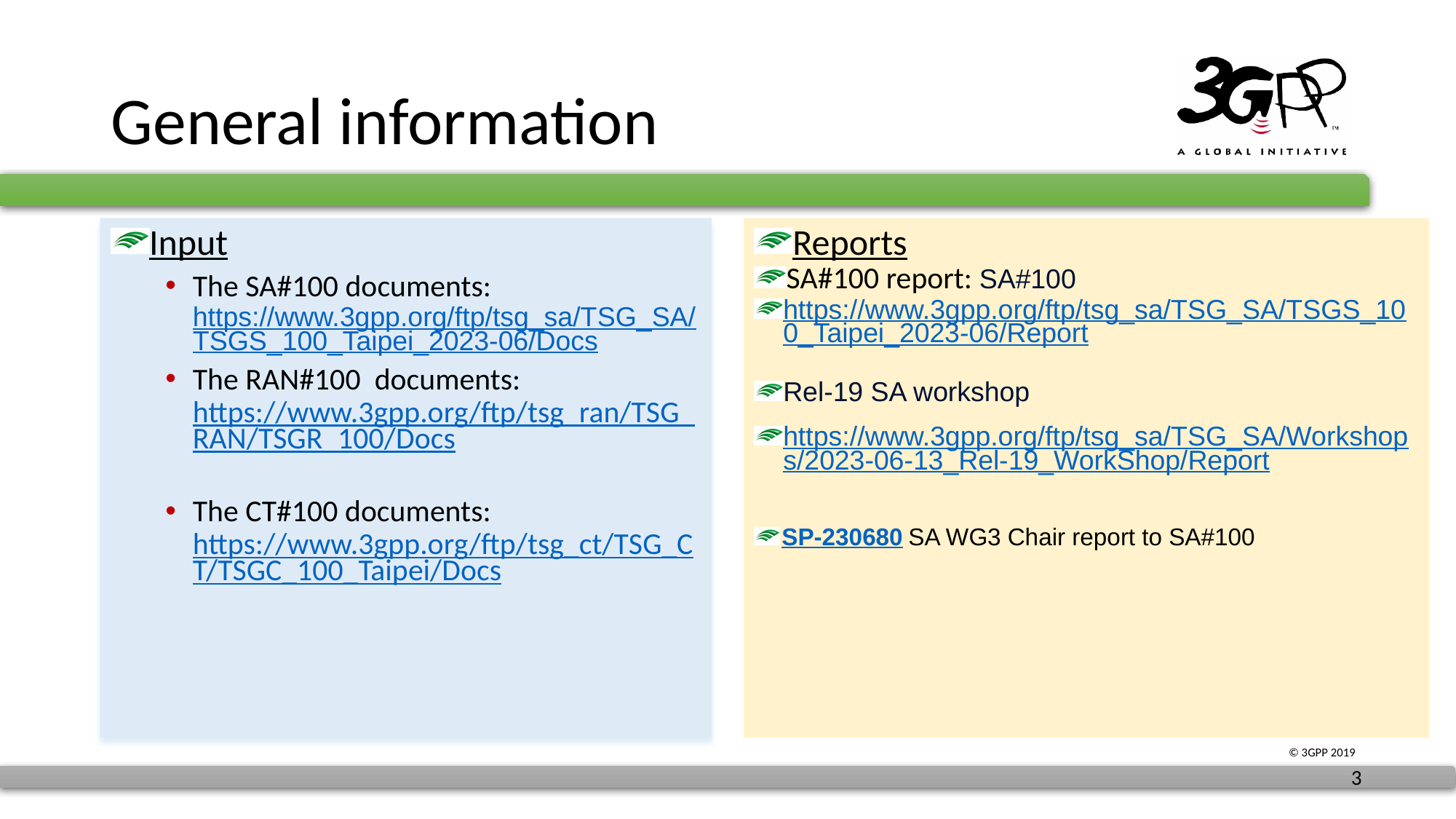

# General information
Input
The SA#100 documents: https://www.3gpp.org/ftp/tsg_sa/TSG_SA/TSGS_100_Taipei_2023-06/Docs
The RAN#100  documents: https://www.3gpp.org/ftp/tsg_ran/TSG_RAN/TSGR_100/Docs
The CT#100 documents: https://www.3gpp.org/ftp/tsg_ct/TSG_CT/TSGC_100_Taipei/Docs
Reports
SA#100 report: SA#100
https://www.3gpp.org/ftp/tsg_sa/TSG_SA/TSGS_100_Taipei_2023-06/Report

Rel-19 SA workshop
https://www.3gpp.org/ftp/tsg_sa/TSG_SA/Workshops/2023-06-13_Rel-19_WorkShop/Report

SP-230680 SA WG3 Chair report to SA#100